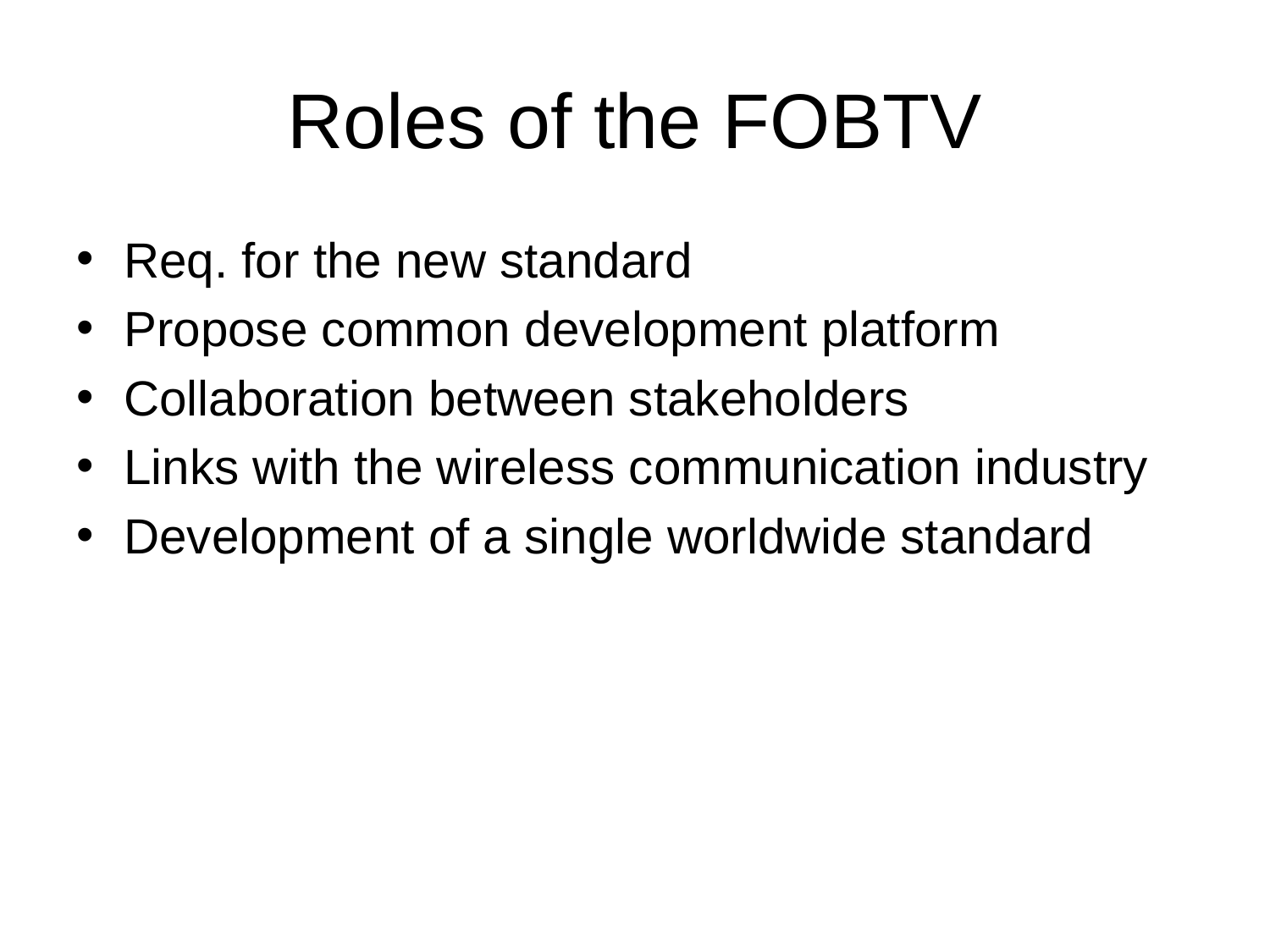

# Roles of the FOBTV
Req. for the new standard
Propose common development platform
Collaboration between stakeholders
Links with the wireless communication industry
Development of a single worldwide standard